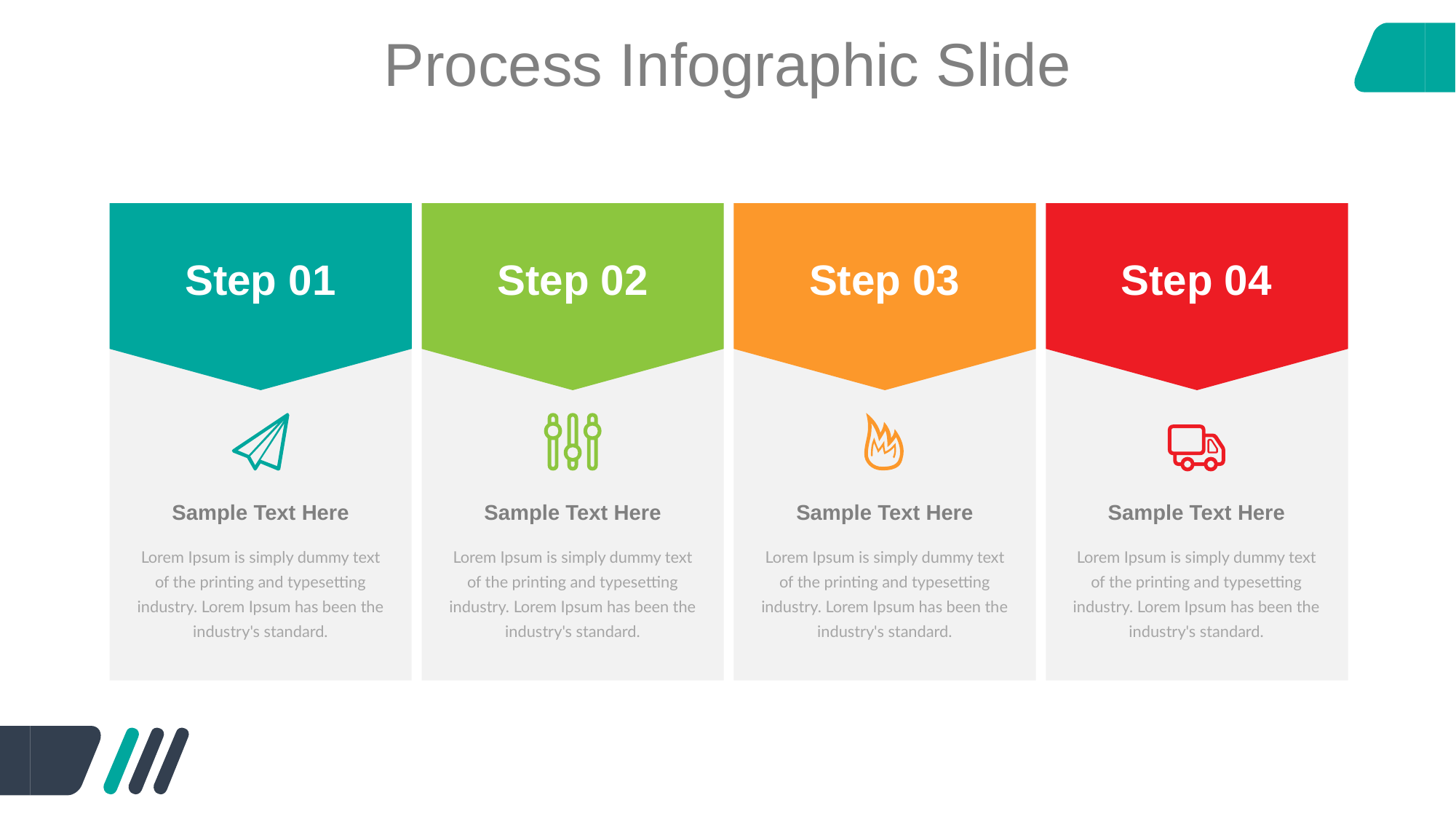

Process Infographic Slide

Step 01
Step 02
Step 03
Step 04

Sample Text Here
Sample Text Here
Sample Text Here
Sample Text Here
Lorem Ipsum is simply dummy text of the printing and typesetting industry. Lorem Ipsum has been the industry's standard.
Lorem Ipsum is simply dummy text of the printing and typesetting industry. Lorem Ipsum has been the industry's standard.
Lorem Ipsum is simply dummy text of the printing and typesetting industry. Lorem Ipsum has been the industry's standard.
Lorem Ipsum is simply dummy text of the printing and typesetting industry. Lorem Ipsum has been the industry's standard.